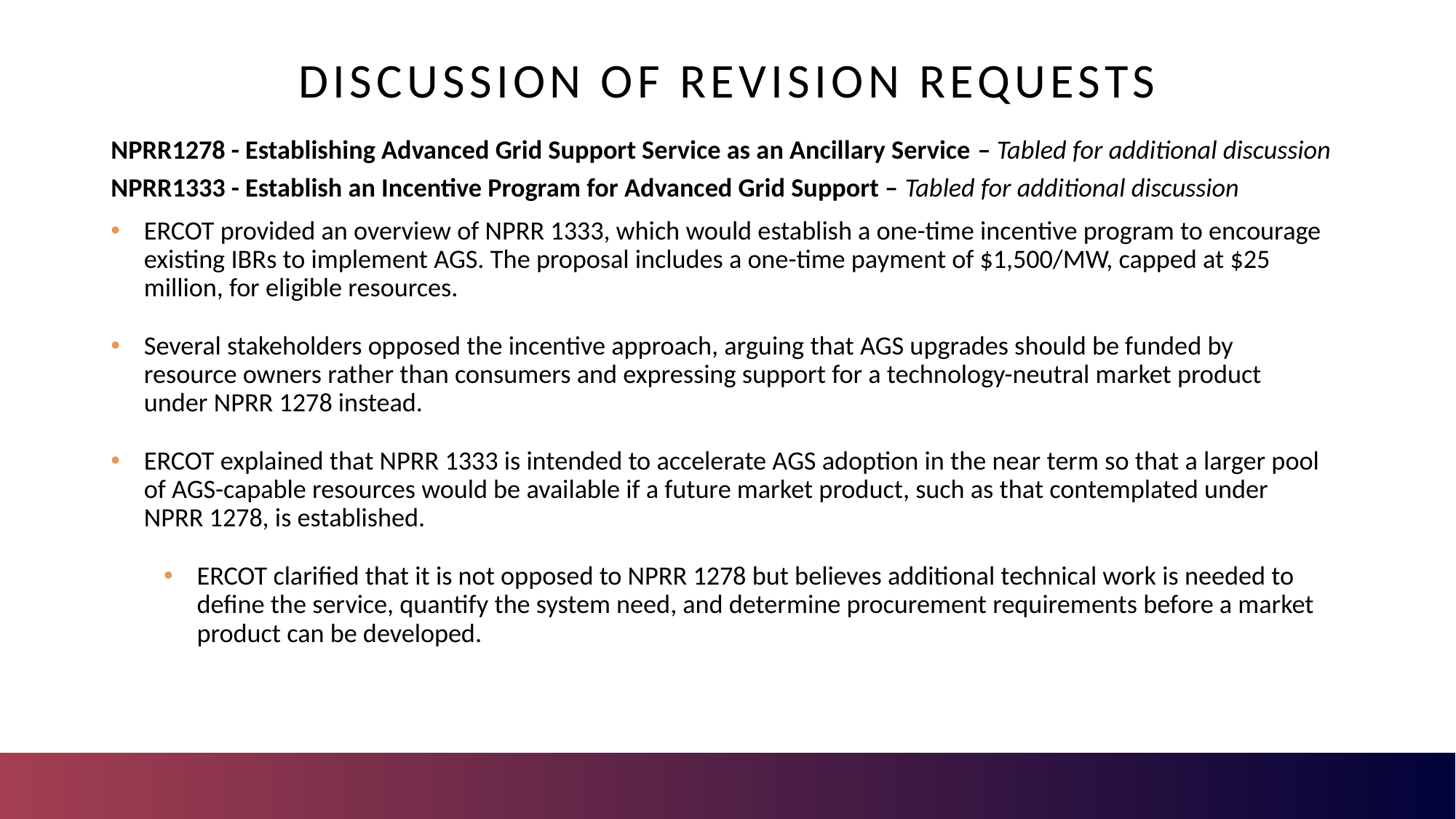

Discussion of Revision Requests
NPRR1278 - Establishing Advanced Grid Support Service as an Ancillary Service – Tabled for additional discussion
NPRR1333 - Establish an Incentive Program for Advanced Grid Support – Tabled for additional discussion
ERCOT provided an overview of NPRR 1333, which would establish a one-time incentive program to encourage existing IBRs to implement AGS. The proposal includes a one-time payment of $1,500/MW, capped at $25 million, for eligible resources.
Several stakeholders opposed the incentive approach, arguing that AGS upgrades should be funded by resource owners rather than consumers and expressing support for a technology-neutral market product under NPRR 1278 instead.
ERCOT explained that NPRR 1333 is intended to accelerate AGS adoption in the near term so that a larger pool of AGS-capable resources would be available if a future market product, such as that contemplated under NPRR 1278, is established.
ERCOT clarified that it is not opposed to NPRR 1278 but believes additional technical work is needed to define the service, quantify the system need, and determine procurement requirements before a market product can be developed.